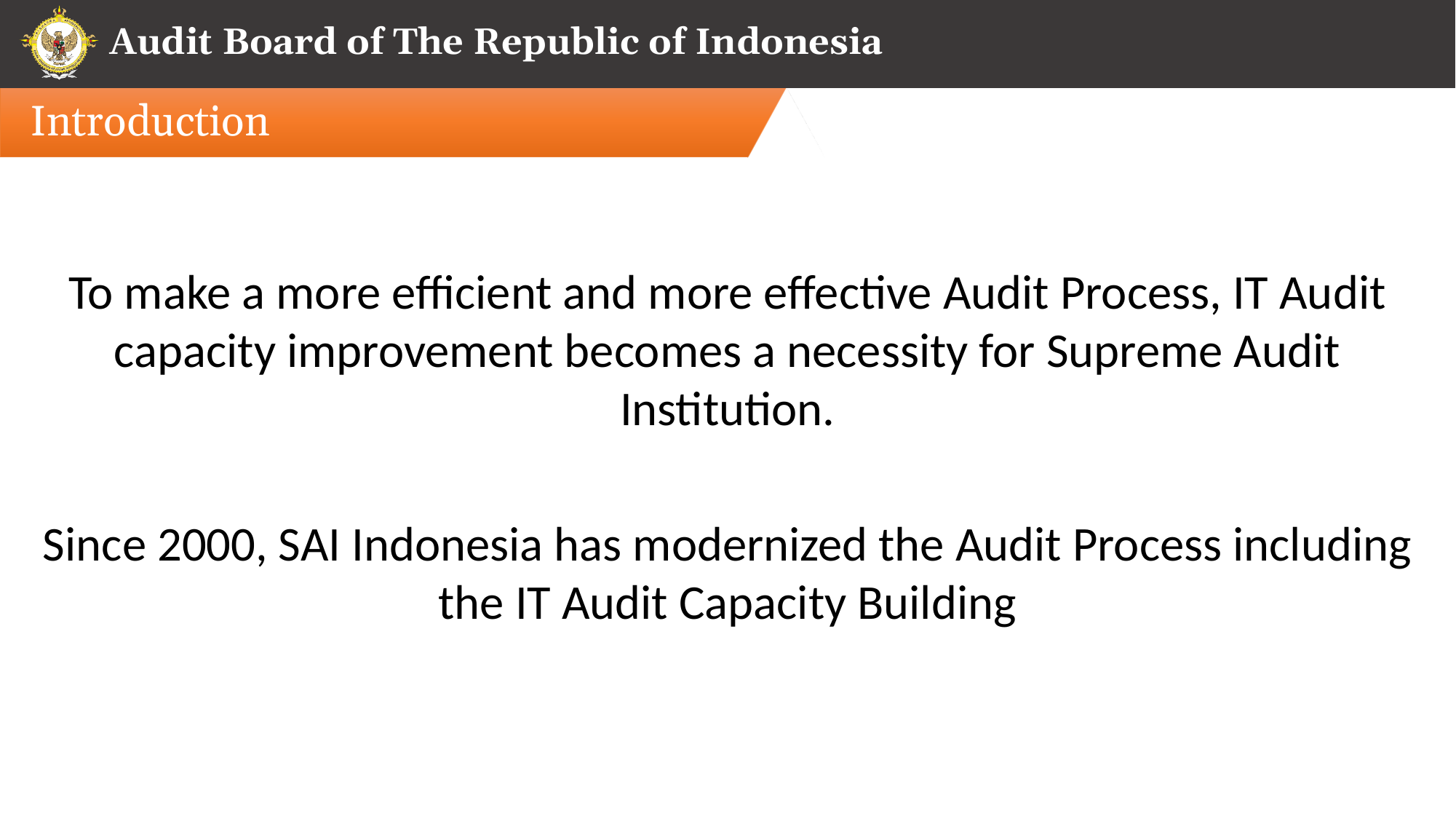

# Introduction
To make a more efficient and more effective Audit Process, IT Audit capacity improvement becomes a necessity for Supreme Audit Institution.
Since 2000, SAI Indonesia has modernized the Audit Process including the IT Audit Capacity Building
6